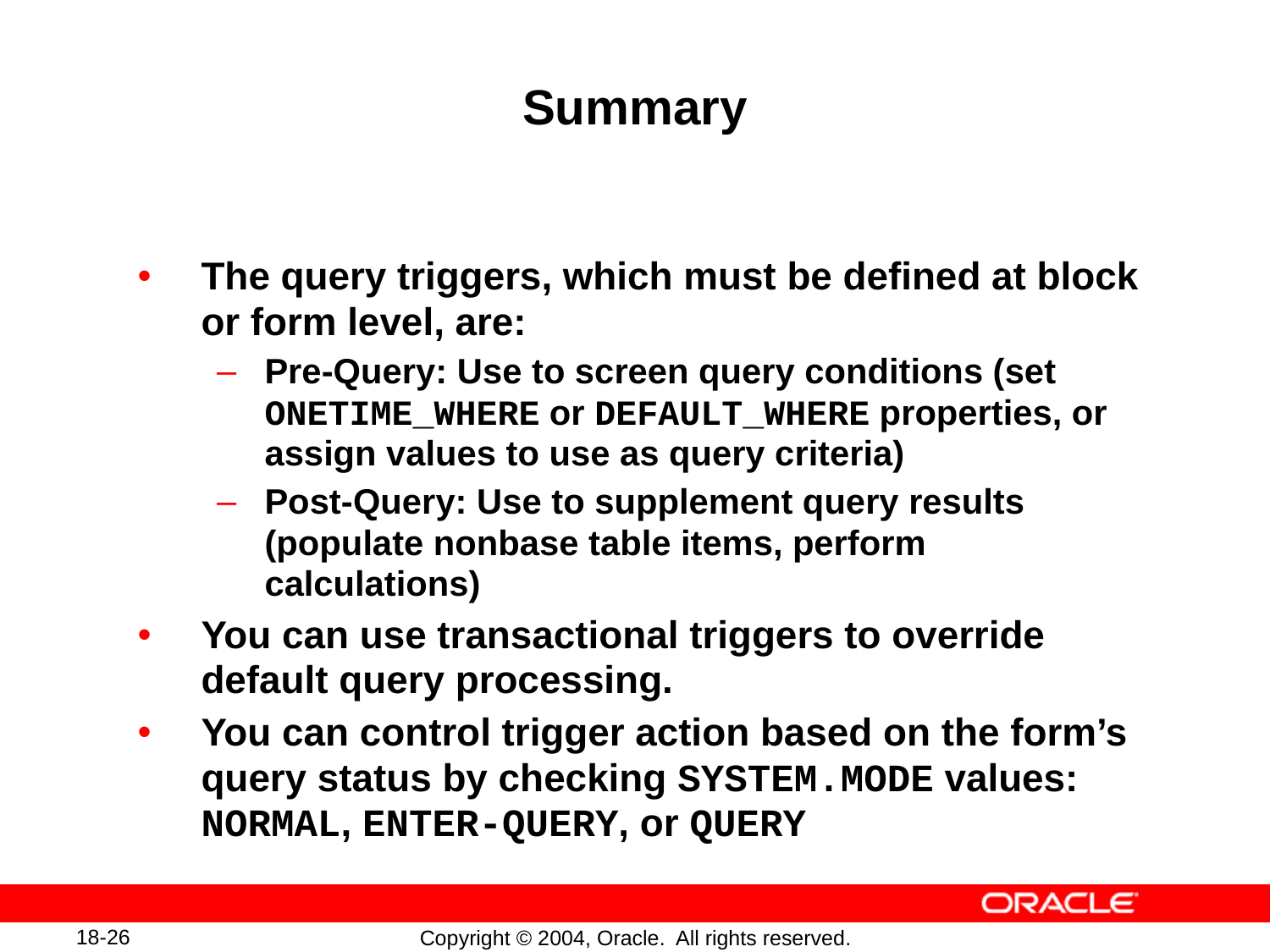

# Summary
The query triggers, which must be defined at block or form level, are:
Pre-Query: Use to screen query conditions (set ONETIME_WHERE or DEFAULT_WHERE properties, or assign values to use as query criteria)
Post-Query: Use to supplement query results (populate nonbase table items, perform calculations)
You can use transactional triggers to override default query processing.
You can control trigger action based on the form’s query status by checking SYSTEM.MODE values: NORMAL, ENTER-QUERY, or QUERY